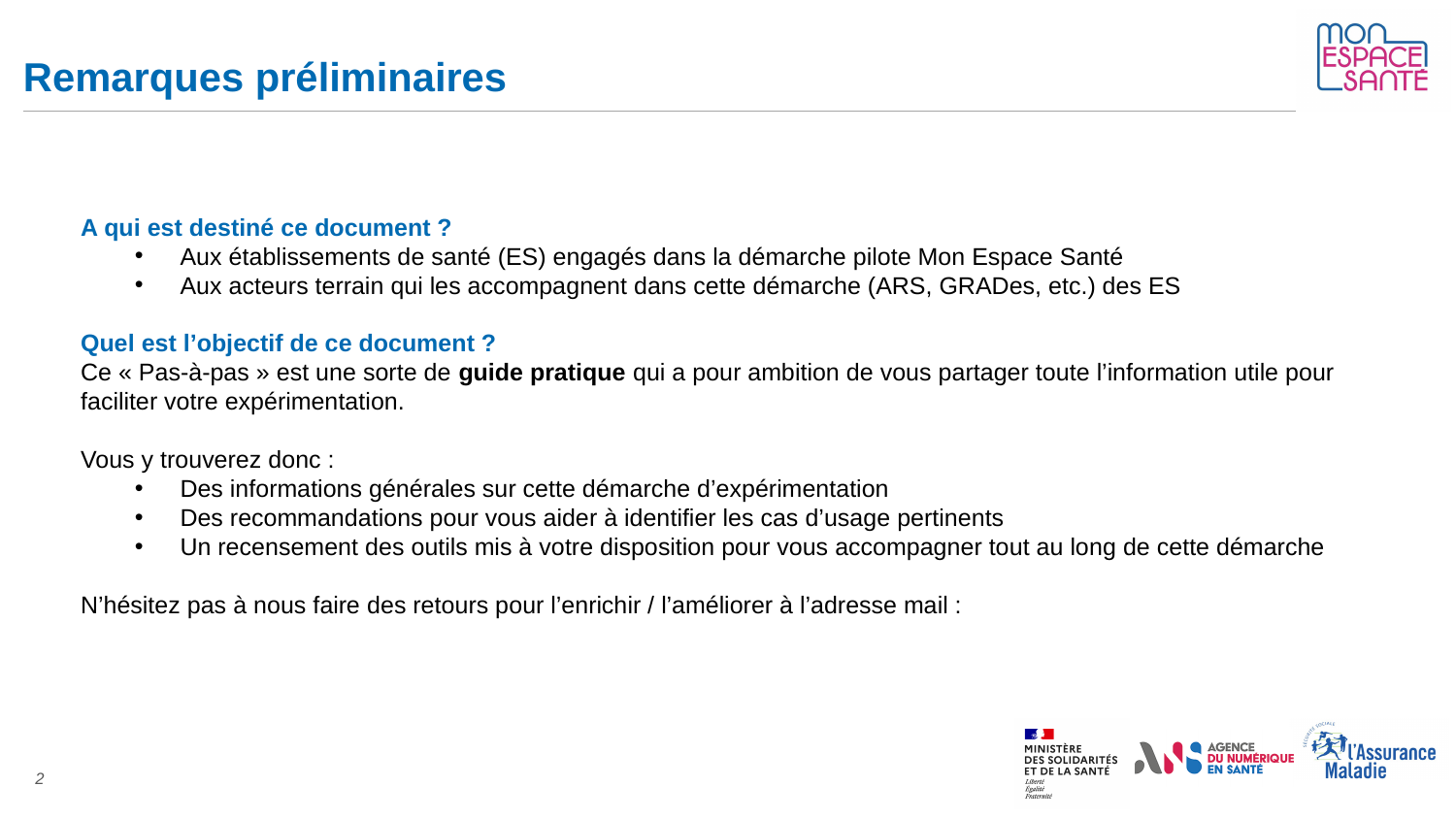

# Remarques préliminaires
A qui est destiné ce document ?
Aux établissements de santé (ES) engagés dans la démarche pilote Mon Espace Santé
Aux acteurs terrain qui les accompagnent dans cette démarche (ARS, GRADes, etc.) des ES

Quel est l’objectif de ce document ?
Ce « Pas-à-pas » est une sorte de guide pratique qui a pour ambition de vous partager toute l’information utile pour faciliter votre expérimentation.

Vous y trouverez donc :
Des informations générales sur cette démarche d’expérimentation
Des recommandations pour vous aider à identifier les cas d’usage pertinents
Un recensement des outils mis à votre disposition pour vous accompagner tout au long de cette démarche

N’hésitez pas à nous faire des retours pour l’enrichir / l’améliorer à l’adresse mail :
2